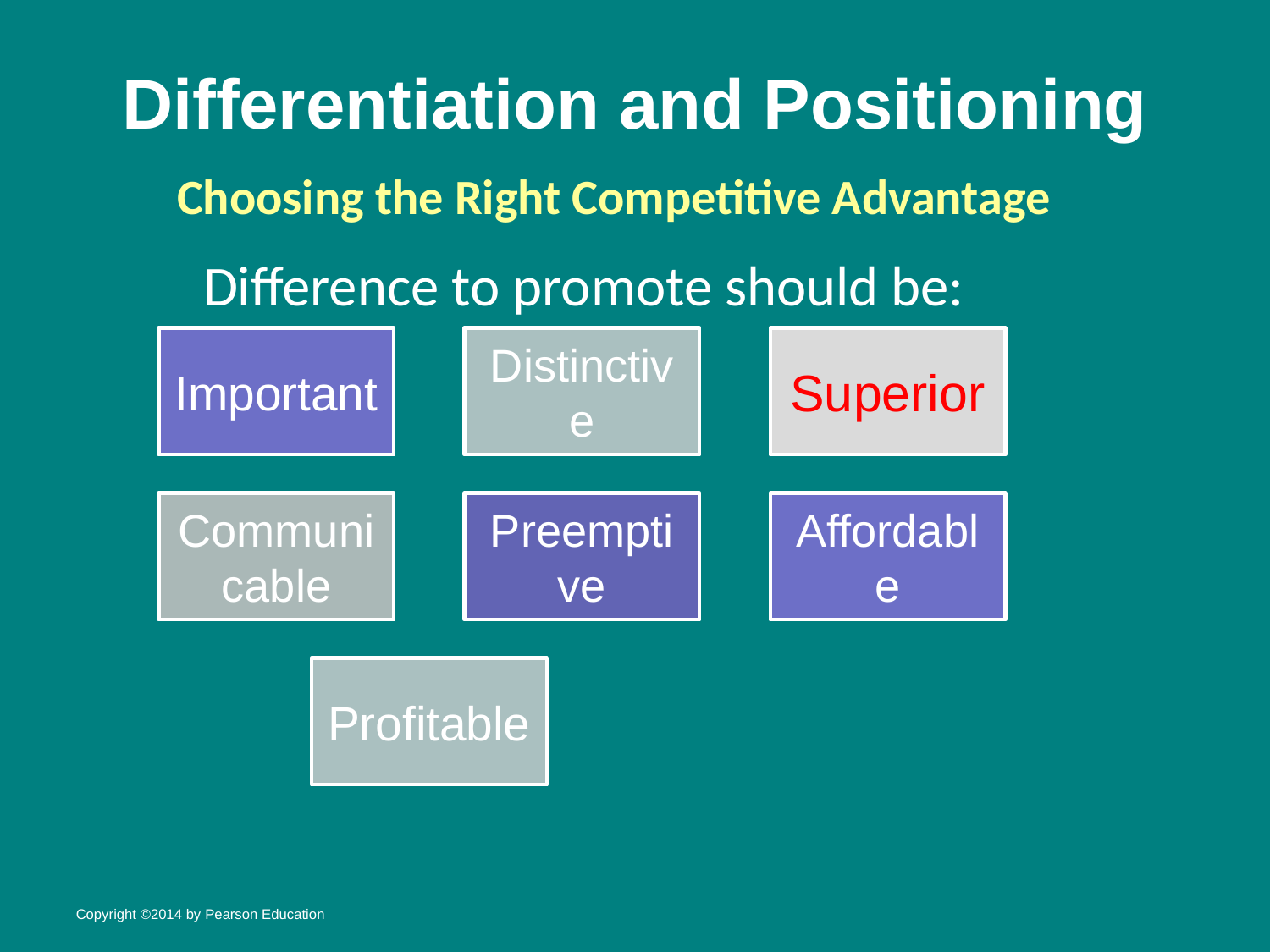

# Differentiation and Positioning
Choosing the Right Competitive Advantage

Difference to promote should be:

Important
Distinctive
Superior
Communicable
Preemptive
Affordable
Profitable
Copyright ©2014 by Pearson Education